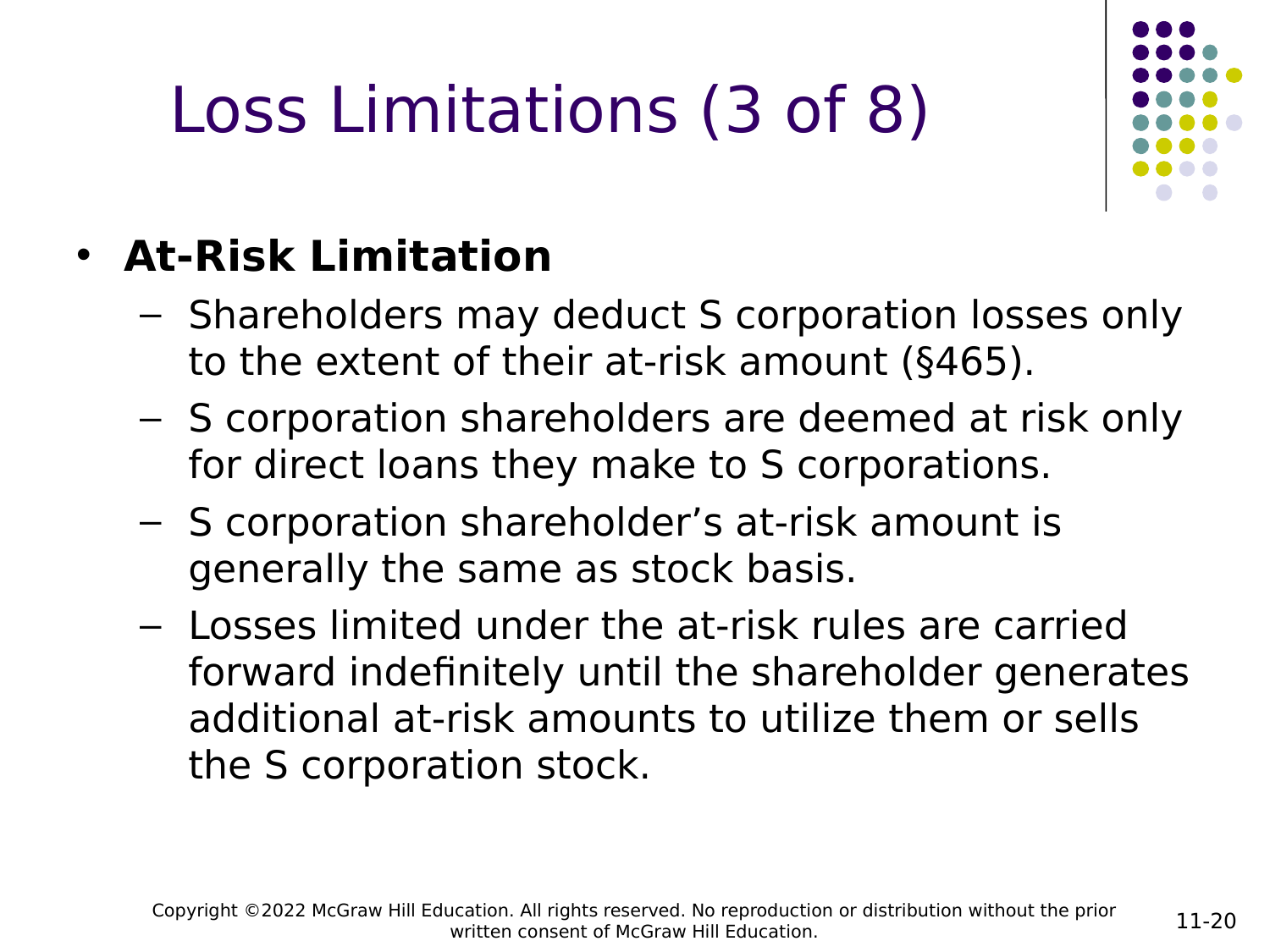

# Loss Limitations (3 of 8)
At-Risk Limitation
Shareholders may deduct S corporation losses only to the extent of their at-risk amount (§465).
S corporation shareholders are deemed at risk only for direct loans they make to S corporations.
S corporation shareholder’s at-risk amount is generally the same as stock basis.
Losses limited under the at-risk rules are carried forward indefinitely until the shareholder generates additional at-risk amounts to utilize them or sells the S corporation stock.